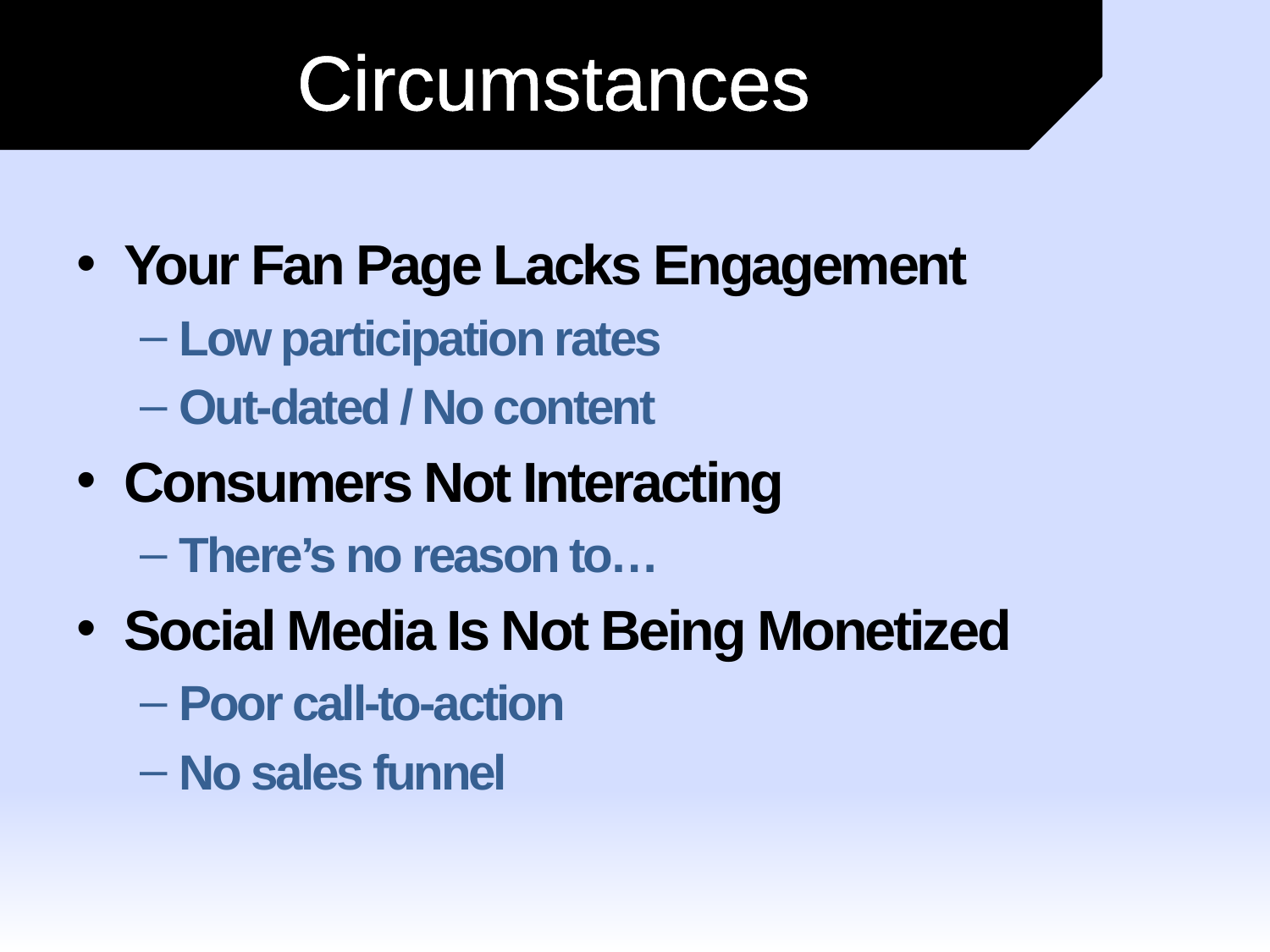

# Circumstances
Your Fan Page Lacks Engagement
Low participation rates
Out-dated / No content
Consumers Not Interacting
There’s no reason to…
Social Media Is Not Being Monetized
Poor call-to-action
No sales funnel